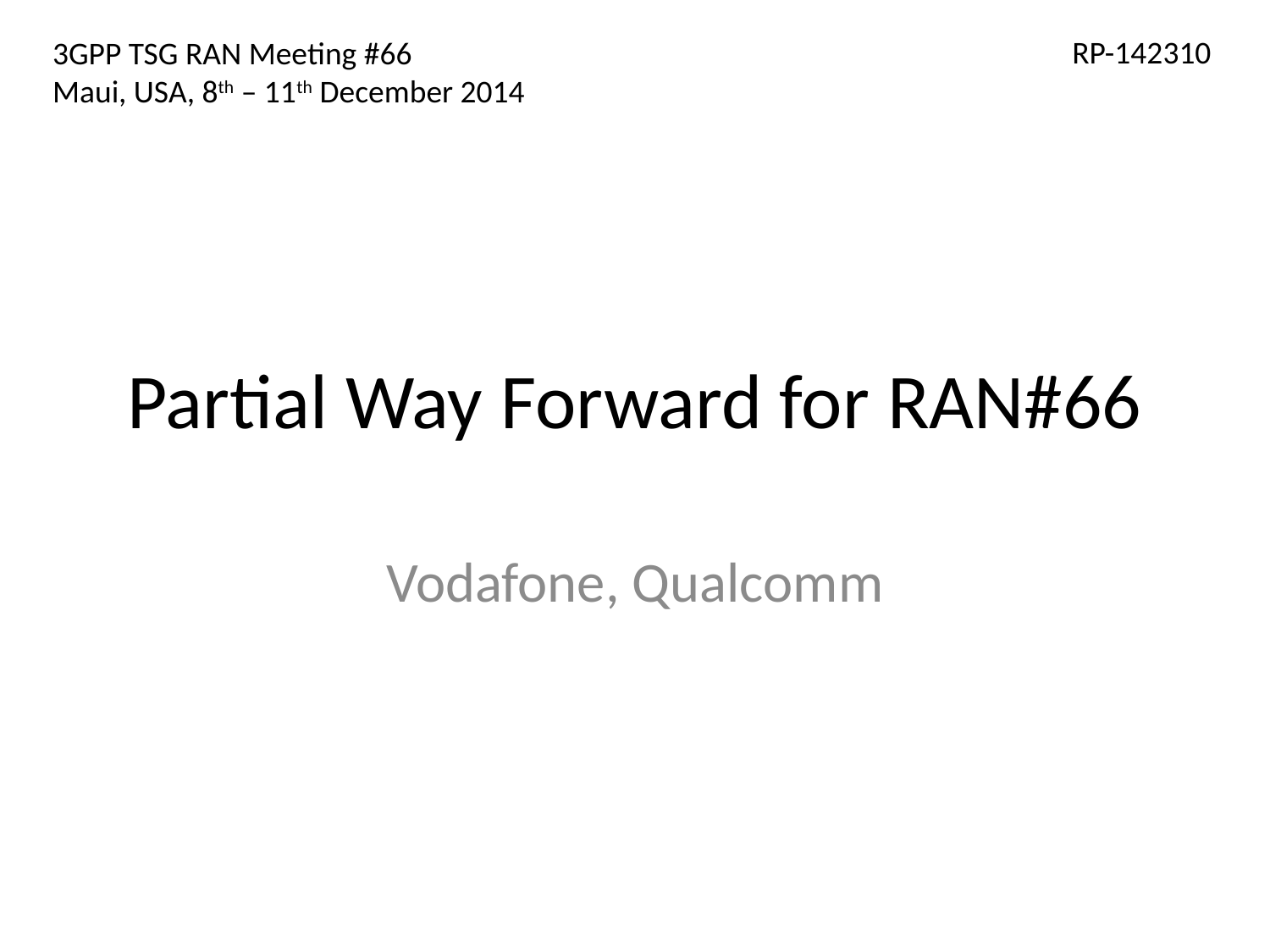

RP-142310
3GPP TSG RAN Meeting #66
Maui, USA, 8th – 11th December 2014
# Partial Way Forward for RAN#66
Vodafone, Qualcomm